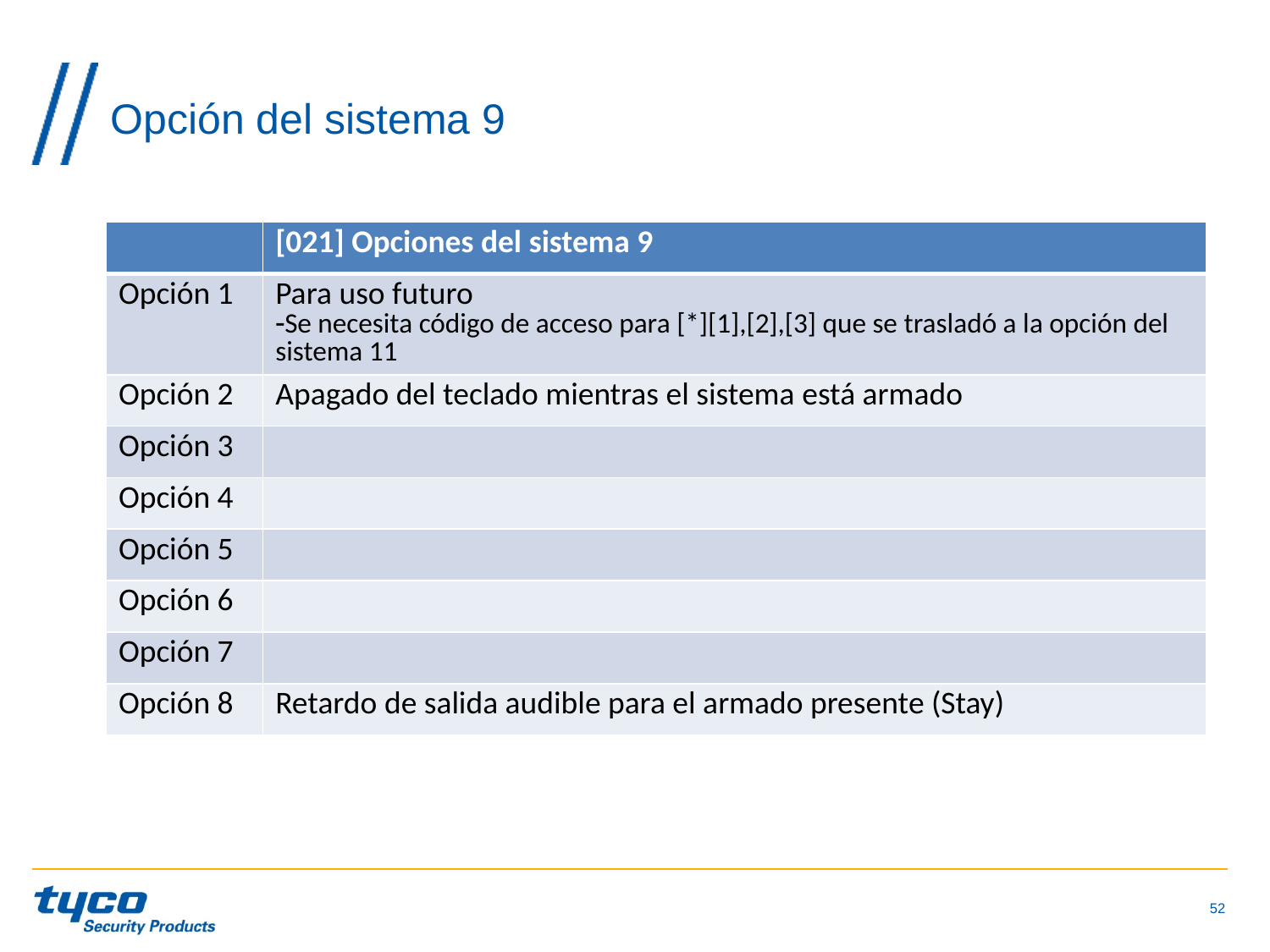

# Opción del sistema 9
|  | [021] Opciones del sistema 9 |
| --- | --- |
| Opción 1 | Para uso futuro Se necesita código de acceso para [\*][1],[2],[3] que se trasladó a la opción del sistema 11 |
| Opción 2 | Apagado del teclado mientras el sistema está armado |
| Opción 3 |  |
| Opción 4 |  |
| Opción 5 |  |
| Opción 6 |  |
| Opción 7 |  |
| Opción 8 | Retardo de salida audible para el armado presente (Stay) |
52